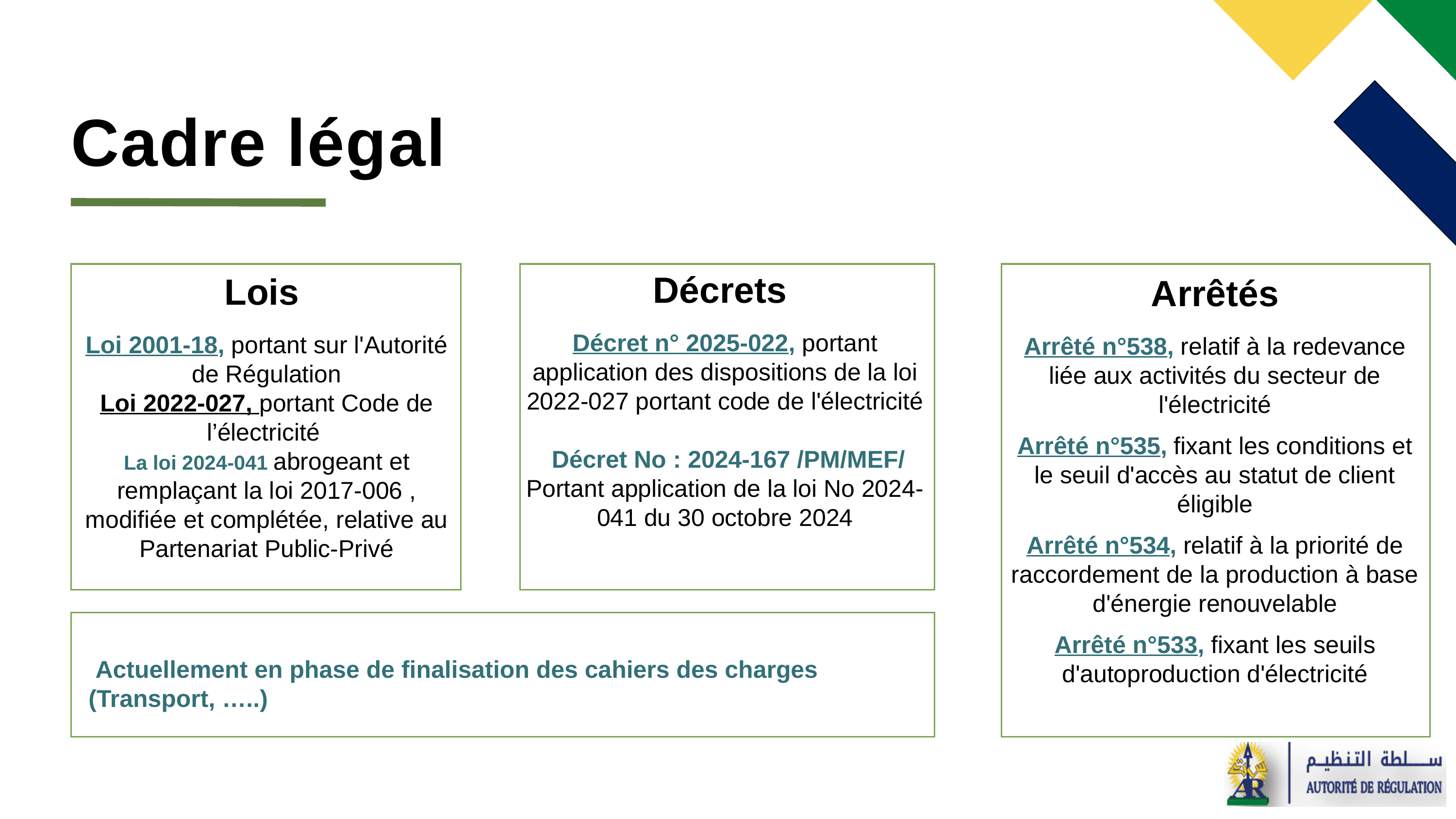

# Cadre légal
Décrets

Décret n° 2025-022, portant application des dispositions de la loi 2022-027 portant code de l'électricité
 Décret No : 2024-167 /PM/MEF/ Portant application de la loi No 2024-041 du 30 octobre 2024

Arrêtés

Arrêté n°538, relatif à la redevance liée aux activités du secteur de l'électricité

Arrêté n°535, fixant les conditions et le seuil d'accès au statut de client éligible

Arrêté n°534, relatif à la priorité de raccordement de la production à base d'énergie renouvelable

Arrêté n°533, fixant les seuils d'autoproduction d'électricité

Lois

Loi 2001-18, portant sur l'Autorité de Régulation
Loi 2022-027, portant Code de l’électricité
La loi 2024-041 abrogeant et remplaçant la loi 2017-006 , modifiée et complétée, relative au Partenariat Public-Privé

 Actuellement en phase de finalisation des cahiers des charges (Transport, …..)